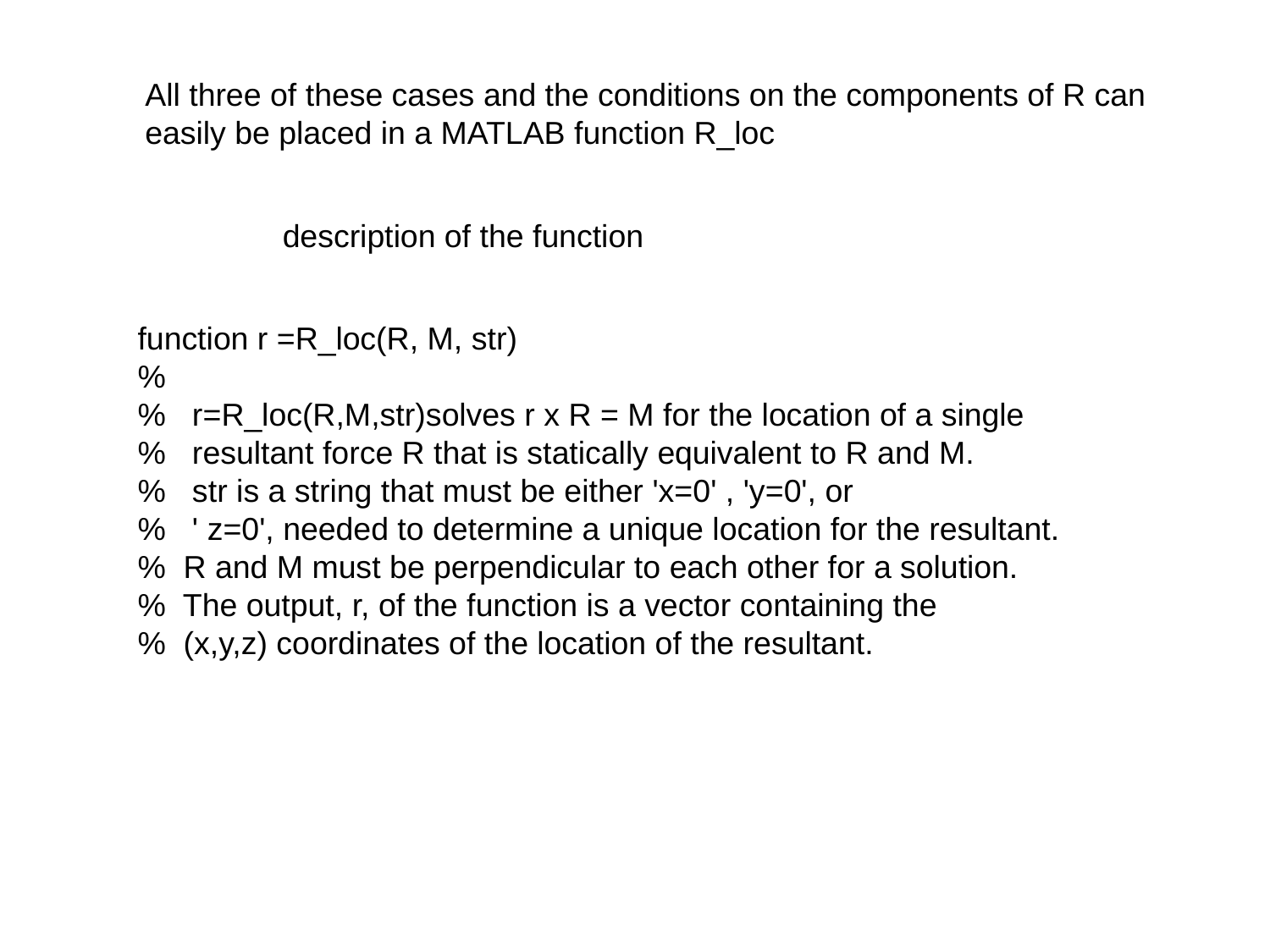

All three of these cases and the conditions on the components of R can easily be placed in a MATLAB function R_loc
description of the function
function r =R_loc(R, M, str)
%
%   r=R_loc(R,M,str)solves r x R = M for the location of a single
%   resultant force R that is statically equivalent to R and M.
%   str is a string that must be either 'x=0' , 'y=0', or
%   ' z=0', needed to determine a unique location for the resultant.
%  R and M must be perpendicular to each other for a solution.
%  The output, r, of the function is a vector containing the
%  (x,y,z) coordinates of the location of the resultant.